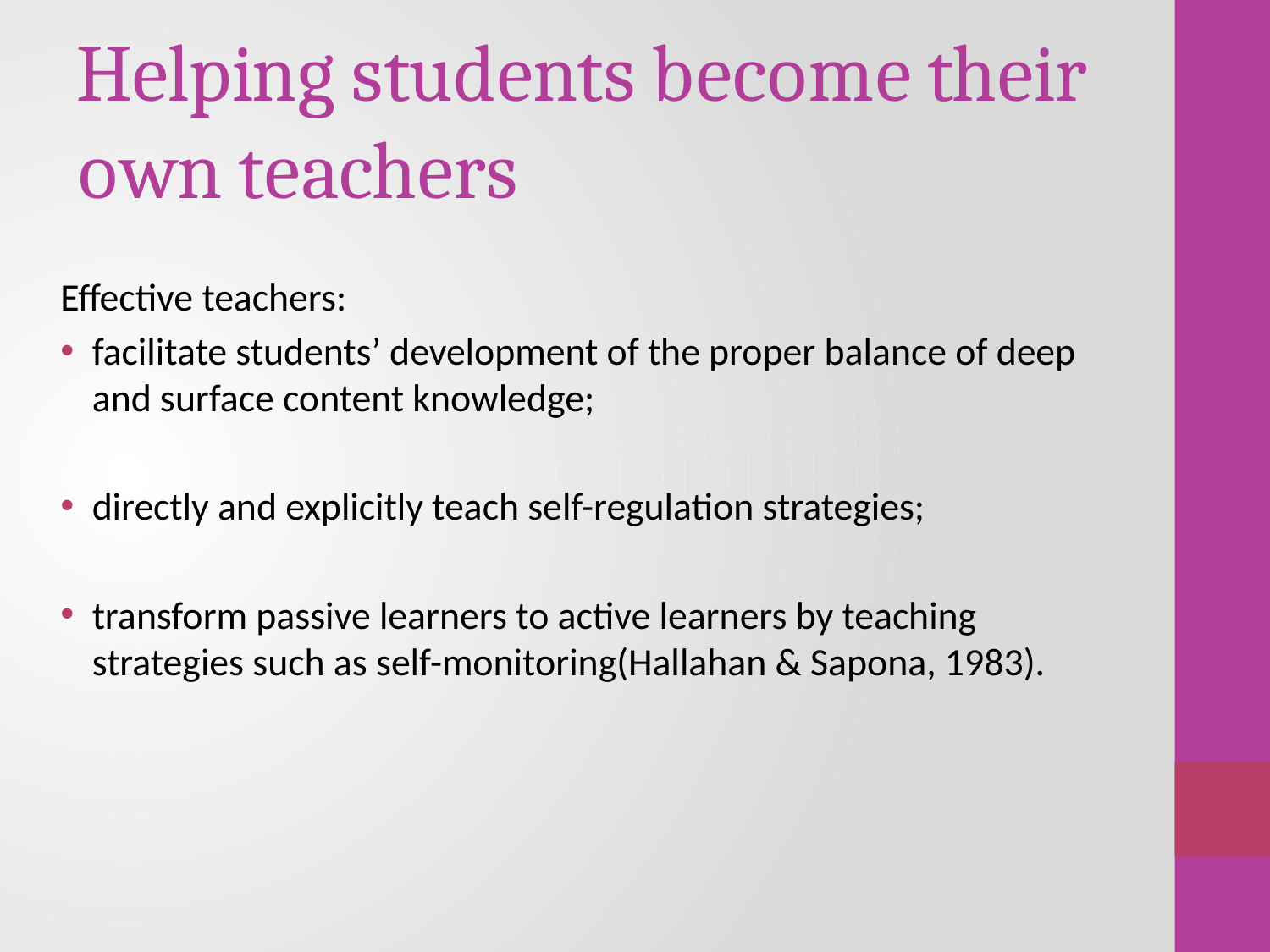

# Helping students become their own teachers

Effective teachers:
facilitate students’ development of the proper balance of deep and surface content knowledge;

directly and explicitly teach self-regulation strategies;

transform passive learners to active learners by teaching strategies such as self-monitoring(Hallahan & Sapona, 1983).